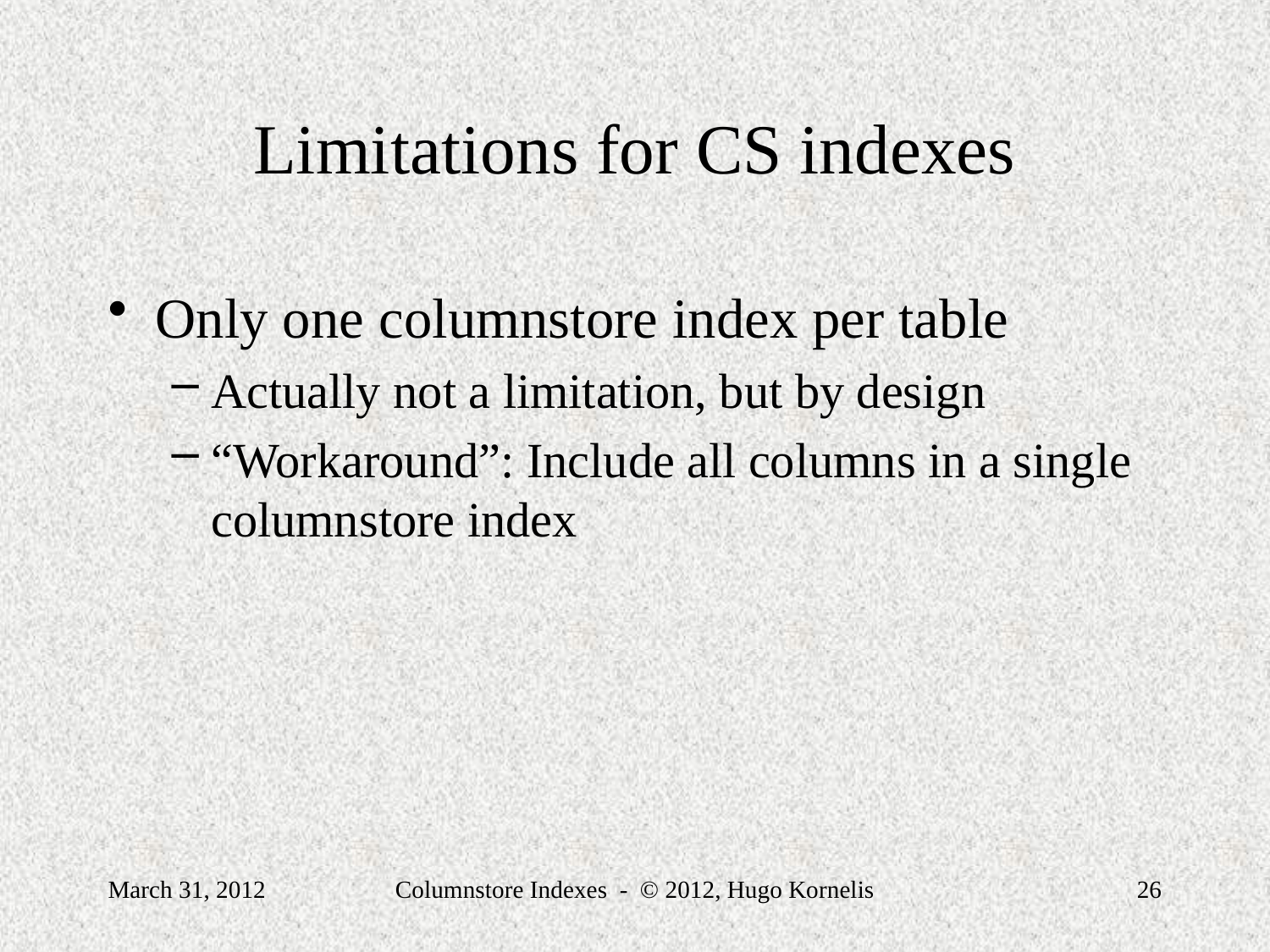

# Limitations for CS indexes
Only one columnstore index per table
Actually not a limitation, but by design
“Workaround”: Include all columns in a single columnstore index
March 31, 2012
Columnstore Indexes  -  © 2012, Hugo Kornelis
26